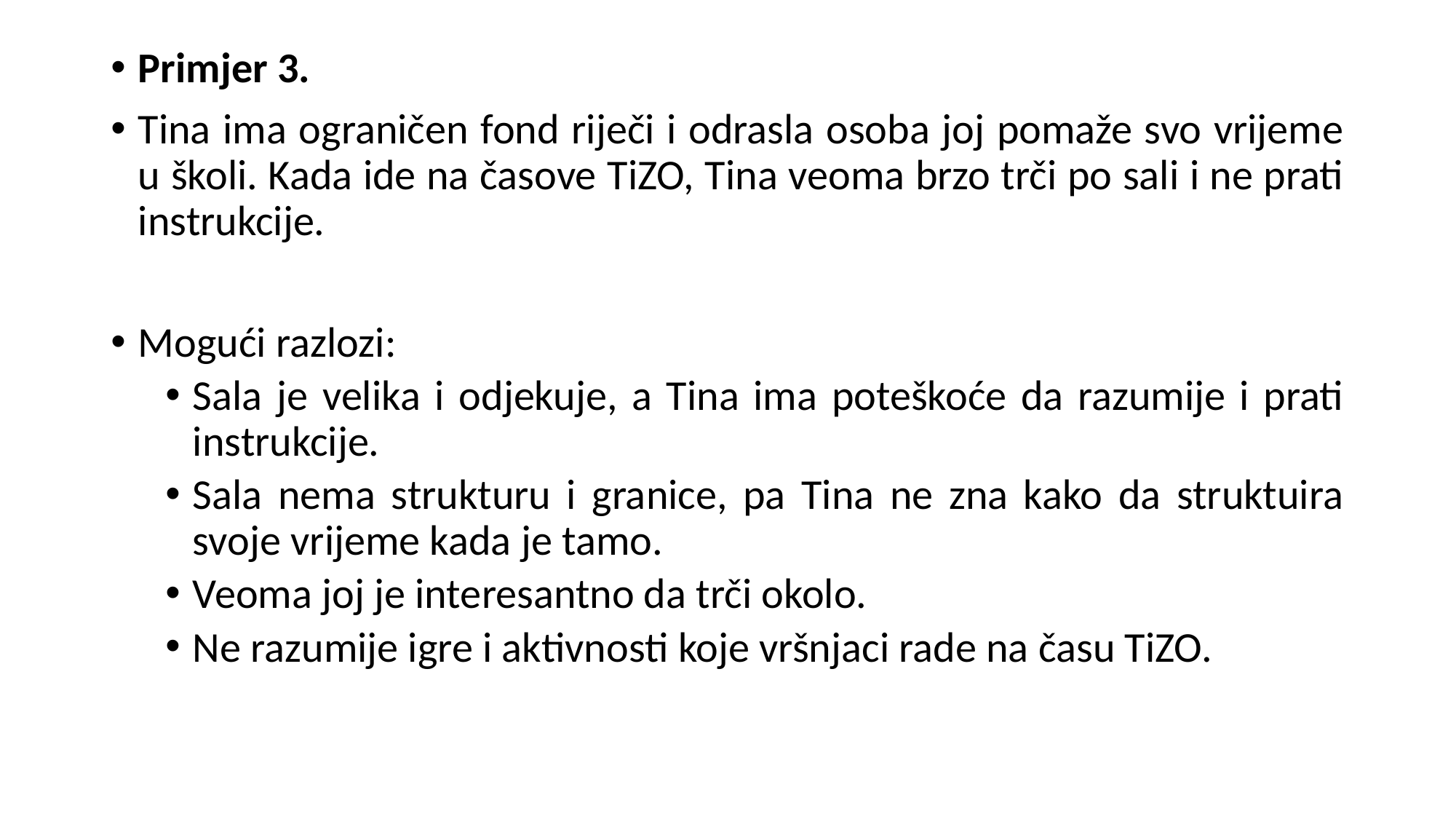

Primjer 3.
Tina ima ograničen fond riječi i odrasla osoba joj pomaže svo vrijeme u školi. Kada ide na časove TiZO, Tina veoma brzo trči po sali i ne prati instrukcije.

Mogući razlozi:
Sala je velika i odjekuje, a Tina ima poteškoće da razumije i prati instrukcije.
Sala nema strukturu i granice, pa Tina ne zna kako da struktuira svoje vrijeme kada je tamo.
Veoma joj je interesantno da trči okolo.
Ne razumije igre i aktivnosti koje vršnjaci rade na času TiZO.